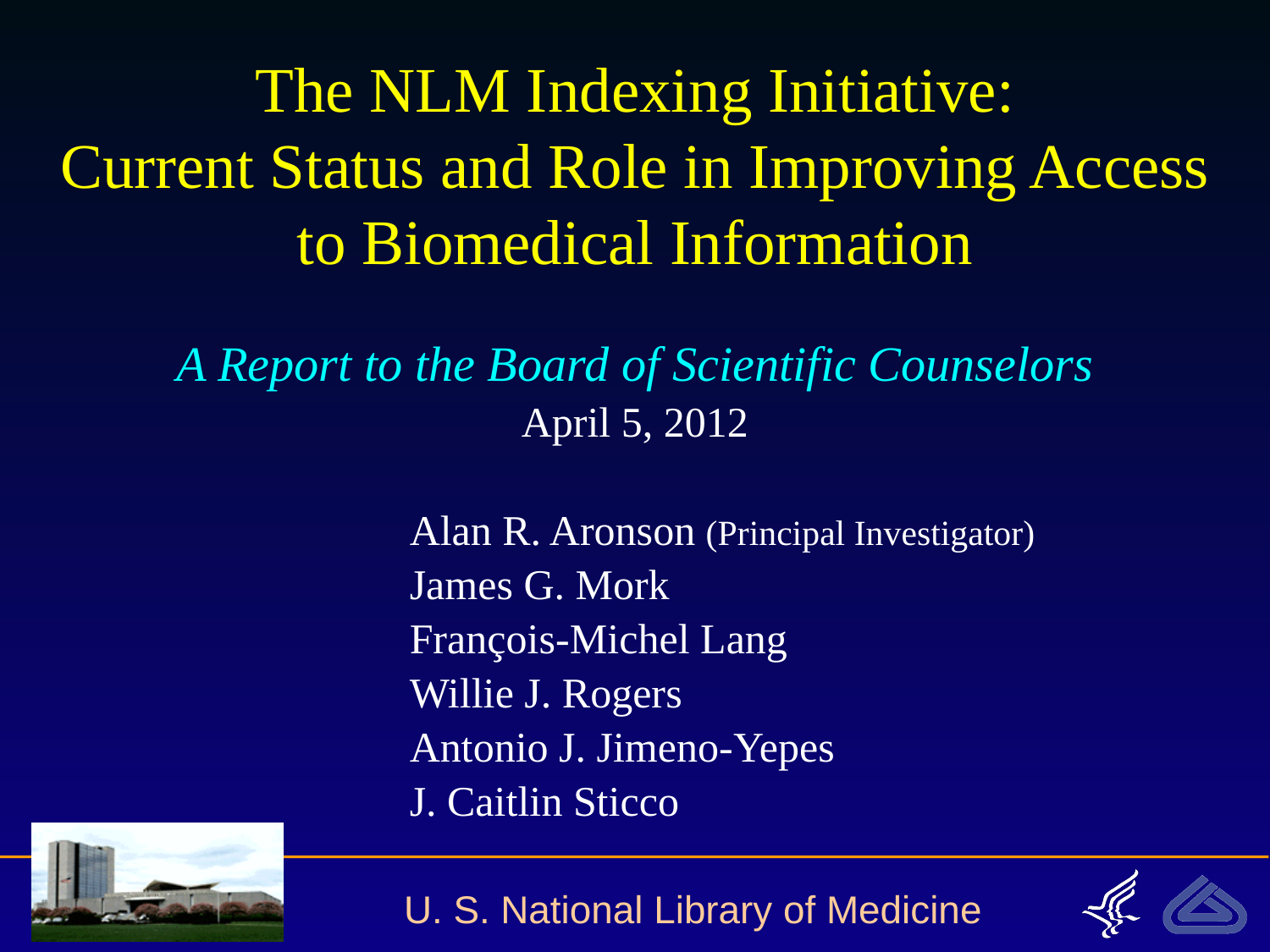

# The NLM Indexing Initiative: Current Status and Role in Improving Access to Biomedical Information
A Report to the Board of Scientific Counselors
April 5, 2012

			Alan R. Aronson (Principal Investigator)
			James G. Mork
			François-Michel Lang
			Willie J. Rogers
			Antonio J. Jimeno-Yepes
			J. Caitlin Sticco